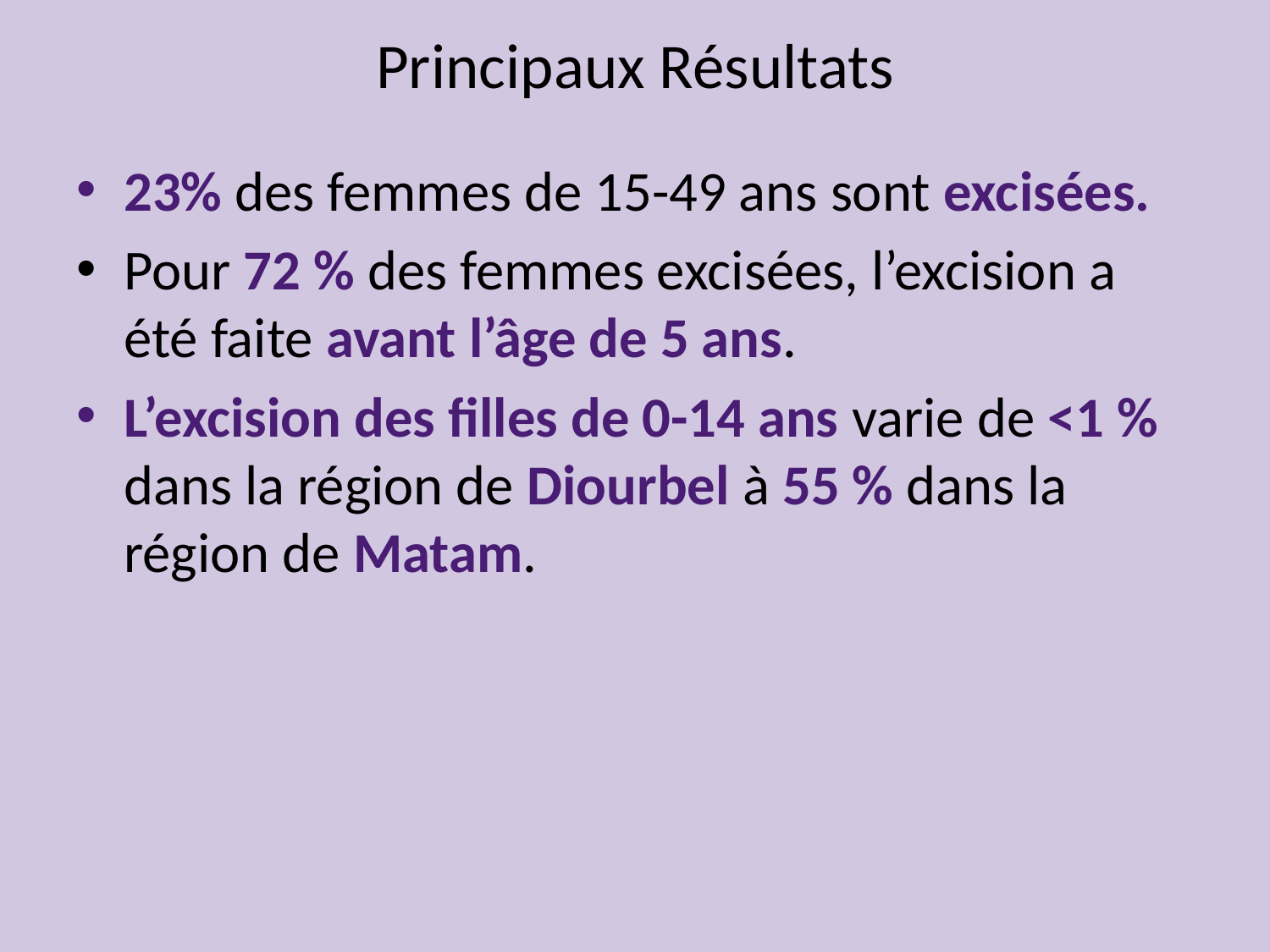

Principaux Résultats
23% des femmes de 15-49 ans sont excisées.
Pour 72 % des femmes excisées, l’excision a été faite avant l’âge de 5 ans.
L’excision des filles de 0-14 ans varie de <1 % dans la région de Diourbel à 55 % dans la région de Matam.